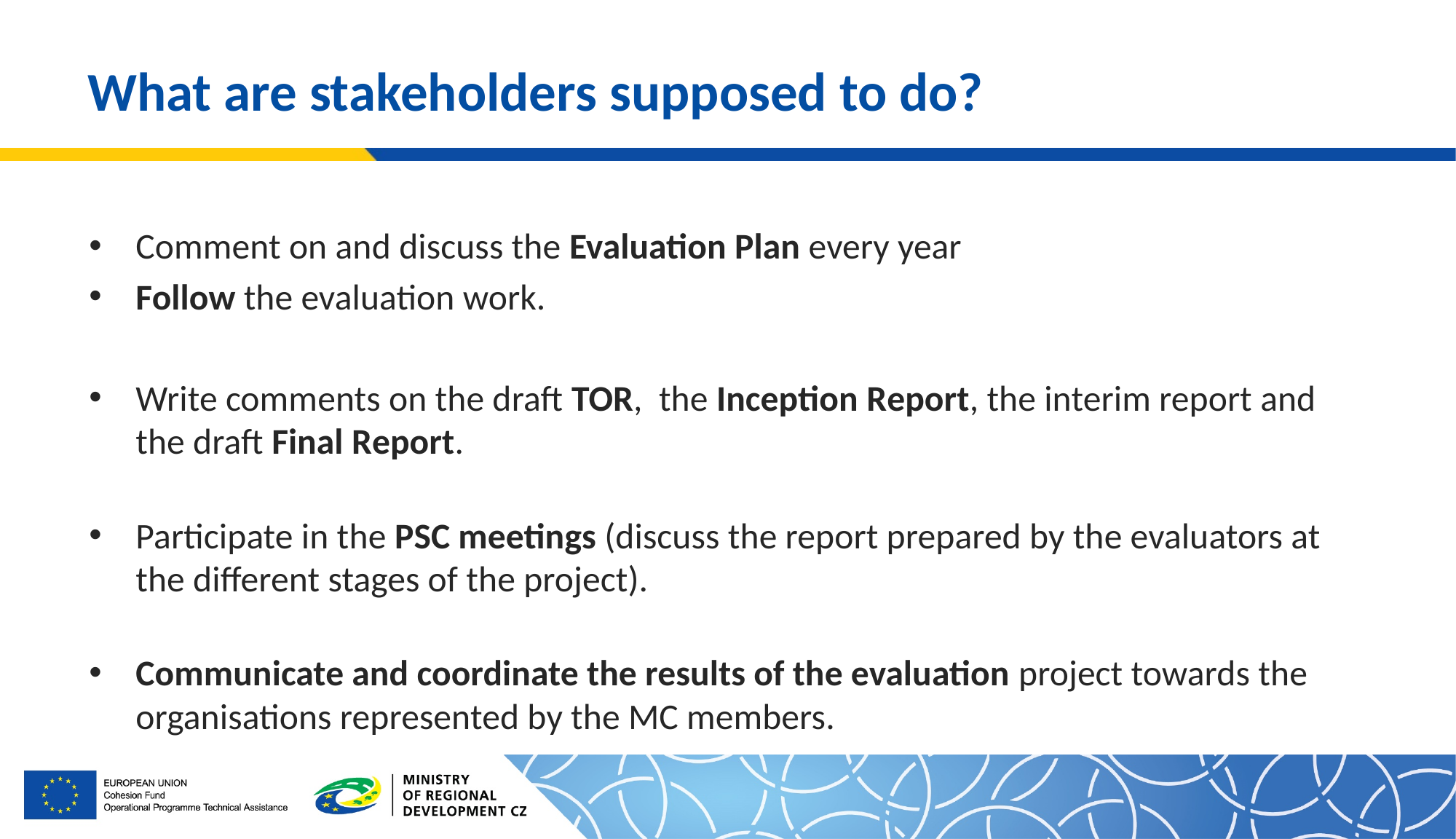

# What are stakeholders supposed to do?

Comment on and discuss the Evaluation Plan every year
Follow the evaluation work.

Write comments on the draft TOR,  the Inception Report, the interim report and the draft Final Report.
Participate in the PSC meetings (discuss the report prepared by the evaluators at the different stages of the project).
Communicate and coordinate the results of the evaluation project towards the organisations represented by the MC members.